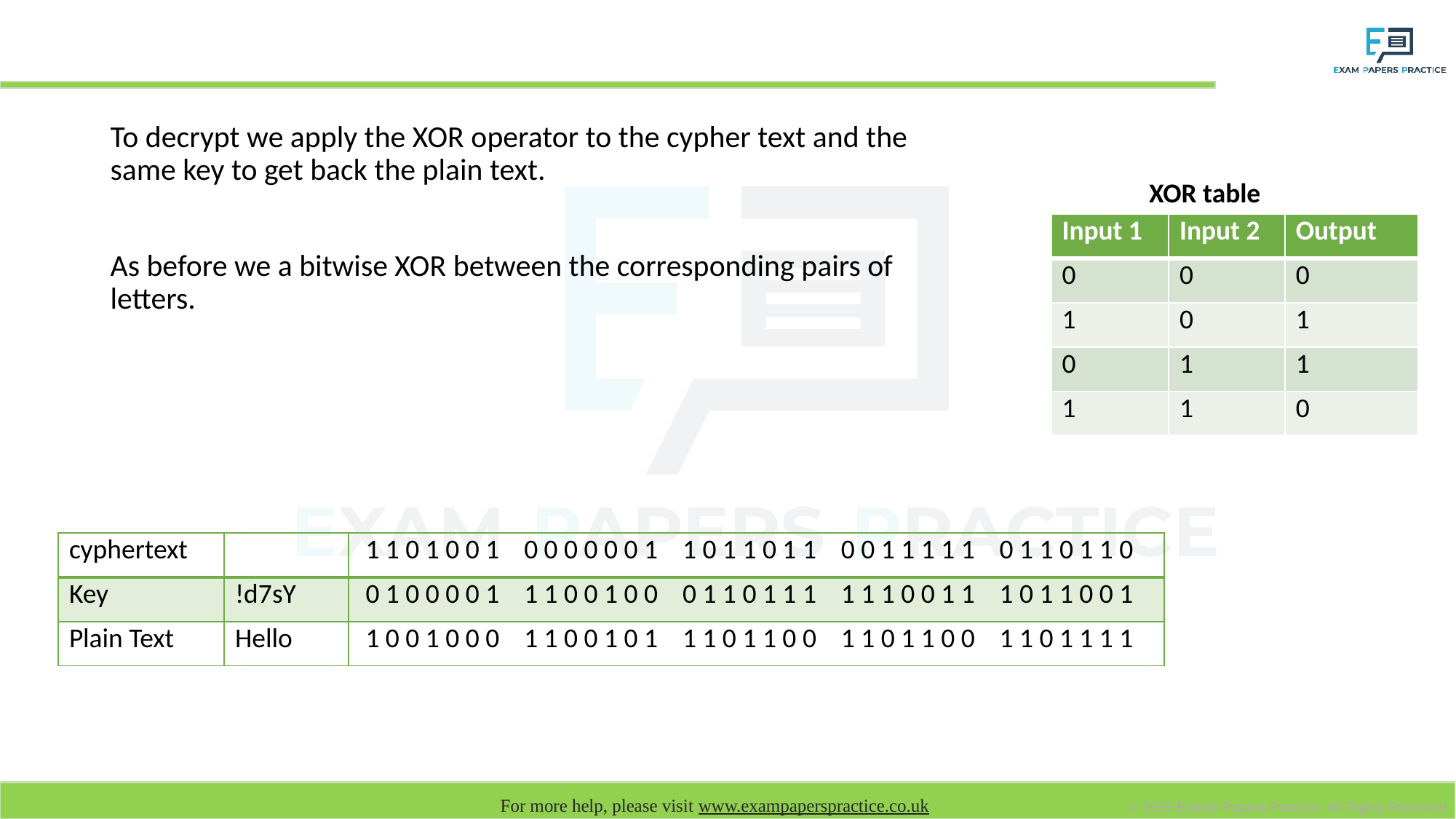

# Worked Example: Vernam cypher Decryption
To decrypt we apply the XOR operator to the cypher text and the same key to get back the plain text.

As before we a bitwise XOR between the corresponding pairs of letters.

XOR table
| Input 1 | Input 2 | Output |
| --- | --- | --- |
| 0 | 0 | 0 |
| 1 | 0 | 1 |
| 0 | 1 | 1 |
| 1 | 1 | 0 |
| cyphertext |  | 1 1 0 1 0 0 1 0 0 0 0 0 0 1 1 0 1 1 0 1 1 0 0 1 1 1 1 1 0 1 1 0 1 1 0 |
| --- | --- | --- |
| Key | !d7sY | 0 1 0 0 0 0 1 1 1 0 0 1 0 0 0 1 1 0 1 1 1 1 1 1 0 0 1 1 1 0 1 1 0 0 1 |
| Plain Text | Hello | 1 0 0 1 0 0 0 1 1 0 0 1 0 1 1 1 0 1 1 0 0 1 1 0 1 1 0 0 1 1 0 1 1 1 1 |